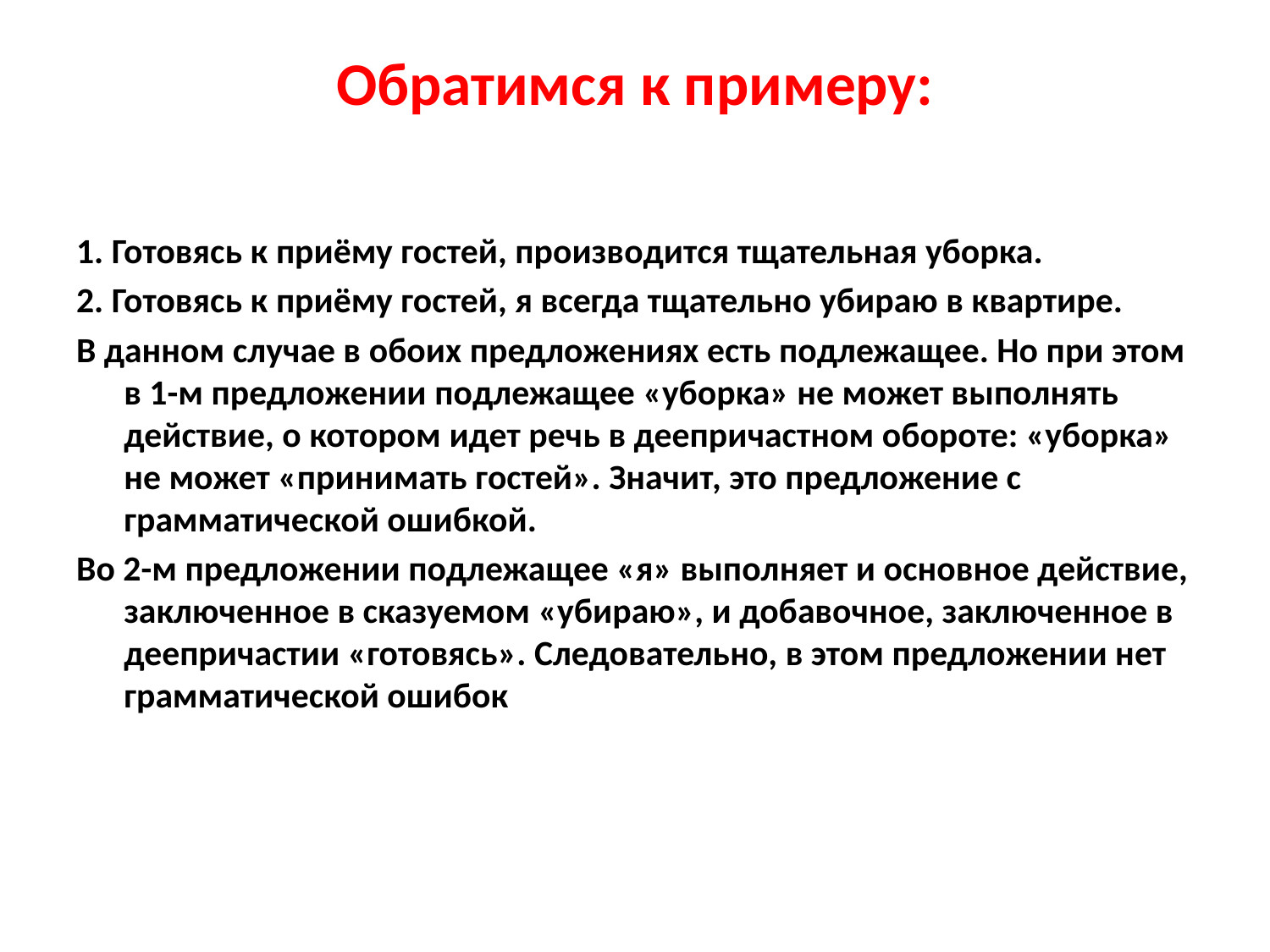

# Обратимся к примеру:
1. Готовясь к приёму гостей, производится тщательная уборка.
2. Готовясь к приёму гостей, я всегда тщательно убираю в квартире.
В данном случае в обоих предложениях есть подлежащее. Но при этом в 1-м предложении подлежащее «уборка» не может выполнять действие, о котором идет речь в деепричастном обороте: «уборка» не может «принимать гостей». Значит, это предложение с грамматической ошибкой.
Во 2-м предложении подлежащее «я» выполняет и основное действие, заключенное в сказуемом «убираю», и добавочное, заключенное в деепричастии «готовясь». Следовательно, в этом предложении нет грамматической ошибок